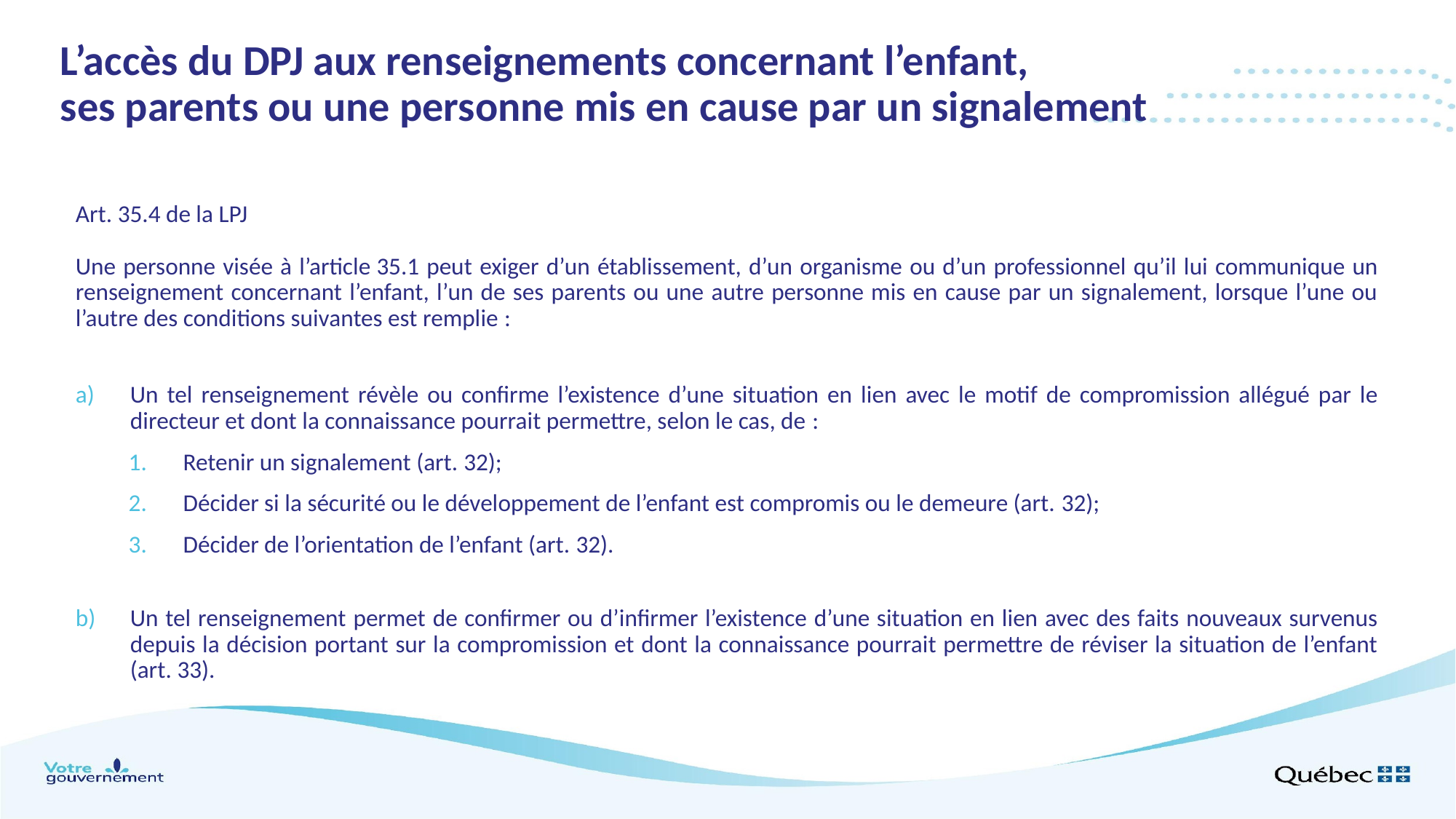

# L’accès du DPJ aux renseignements concernant l’enfant, ses parents ou une personne mis en cause par un signalement
Art. 35.4 de la LPJ

Une personne visée à l’article 35.1 peut exiger d’un établissement, d’un organisme ou d’un professionnel qu’il lui communique un renseignement concernant l’enfant, l’un de ses parents ou une autre personne mis en cause par un signalement, lorsque l’une ou l’autre des conditions suivantes est remplie :

Un tel renseignement révèle ou confirme l’existence d’une situation en lien avec le motif de compromission allégué par le directeur et dont la connaissance pourrait permettre, selon le cas, de :
Retenir un signalement (art. 32);
Décider si la sécurité ou le développement de l’enfant est compromis ou le demeure (art. 32);
Décider de l’orientation de l’enfant (art. 32).

Un tel renseignement permet de confirmer ou d’infirmer l’existence d’une situation en lien avec des faits nouveaux survenus depuis la décision portant sur la compromission et dont la connaissance pourrait permettre de réviser la situation de l’enfant (art. 33).